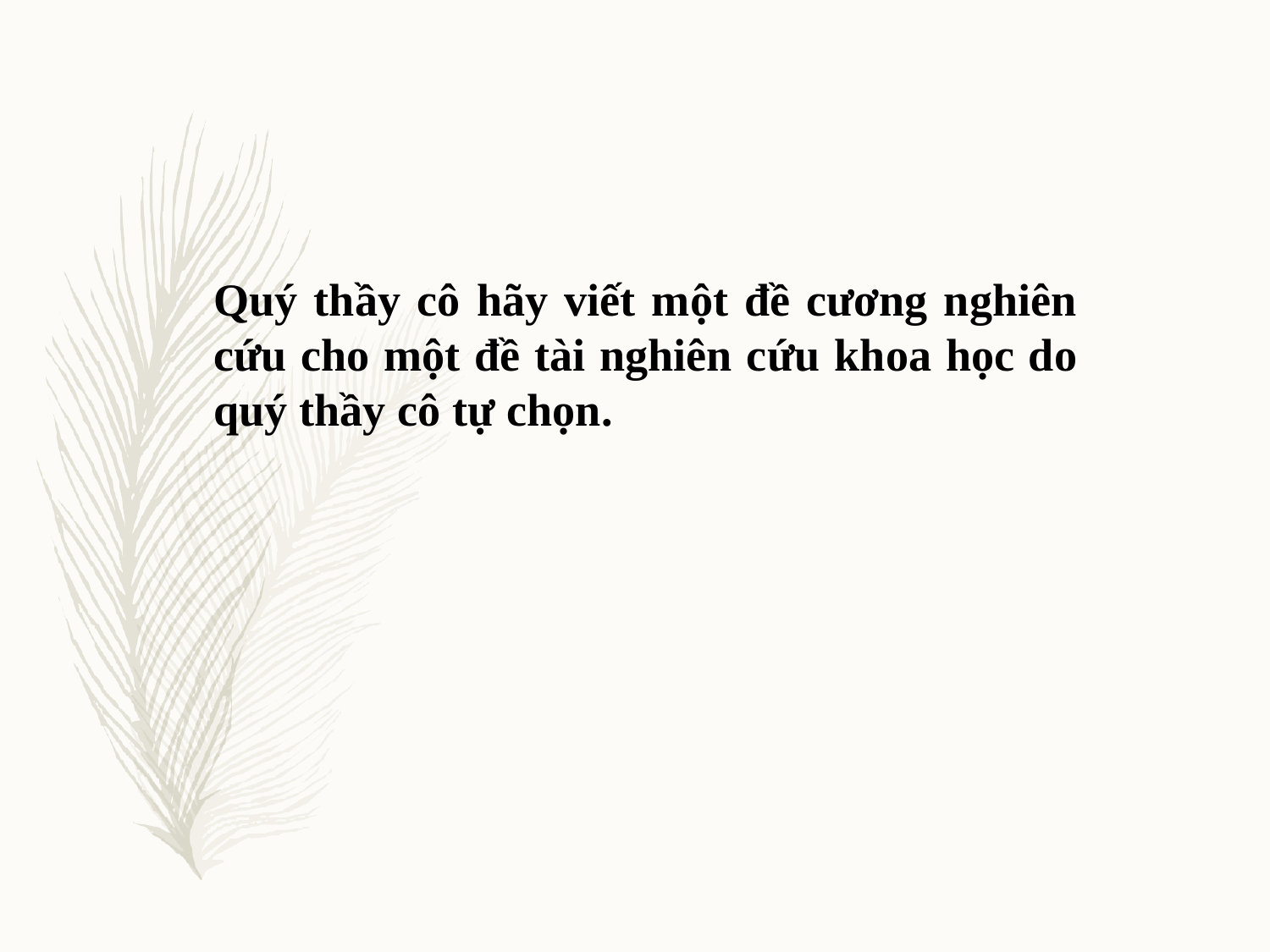

Quý thầy cô hãy viết một đề cương nghiên cứu cho một đề tài nghiên cứu khoa học do quý thầy cô tự chọn.